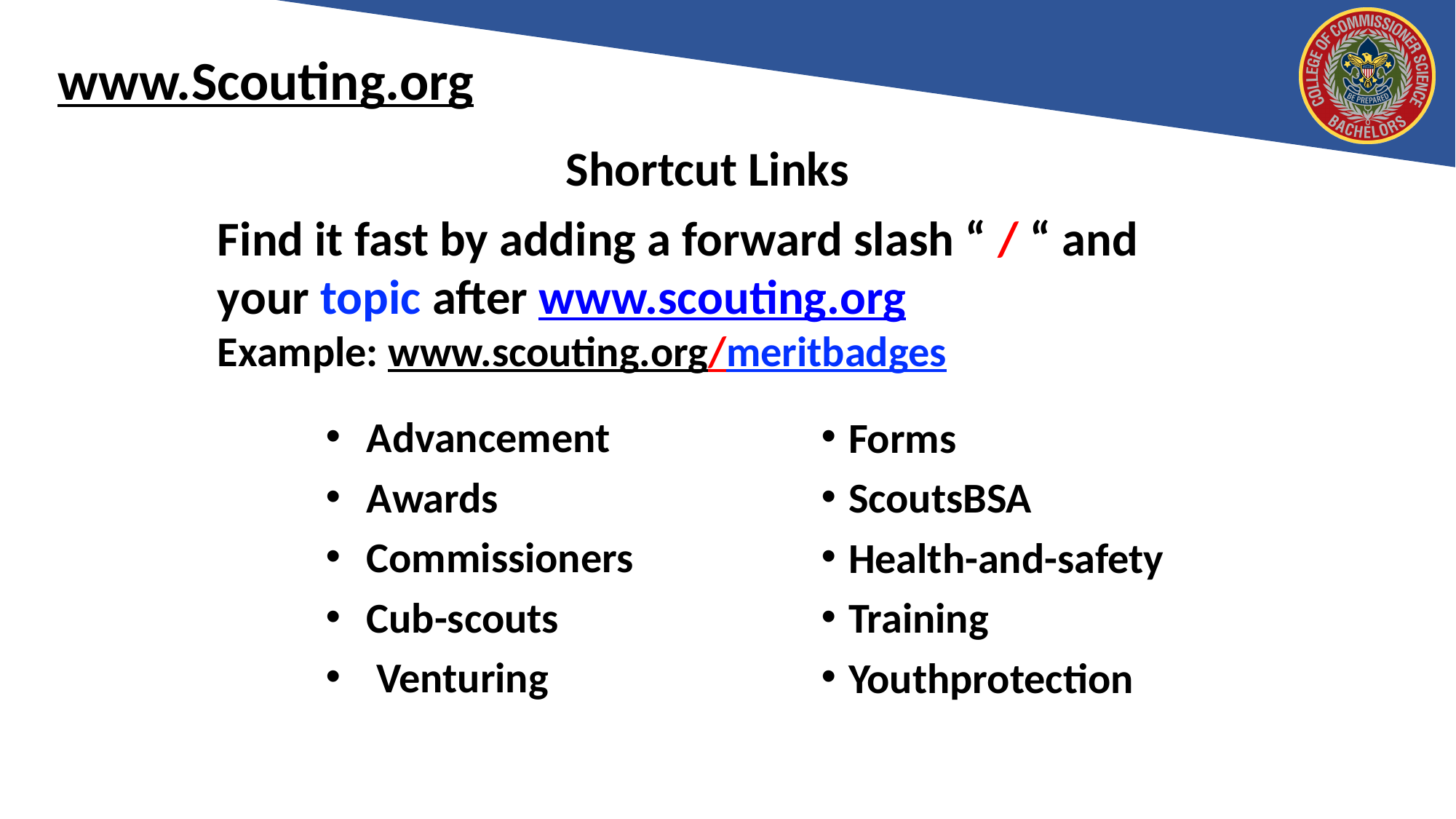

# www.Scouting.org
Shortcut Links
Find it fast by adding a forward slash “ / “ and your topic after www.scouting.org
Example: www.scouting.org/meritbadges
Advancement
Awards
Commissioners
Cub-scouts
 Venturing
Forms
ScoutsBSA
Health-and-safety
Training
Youthprotection